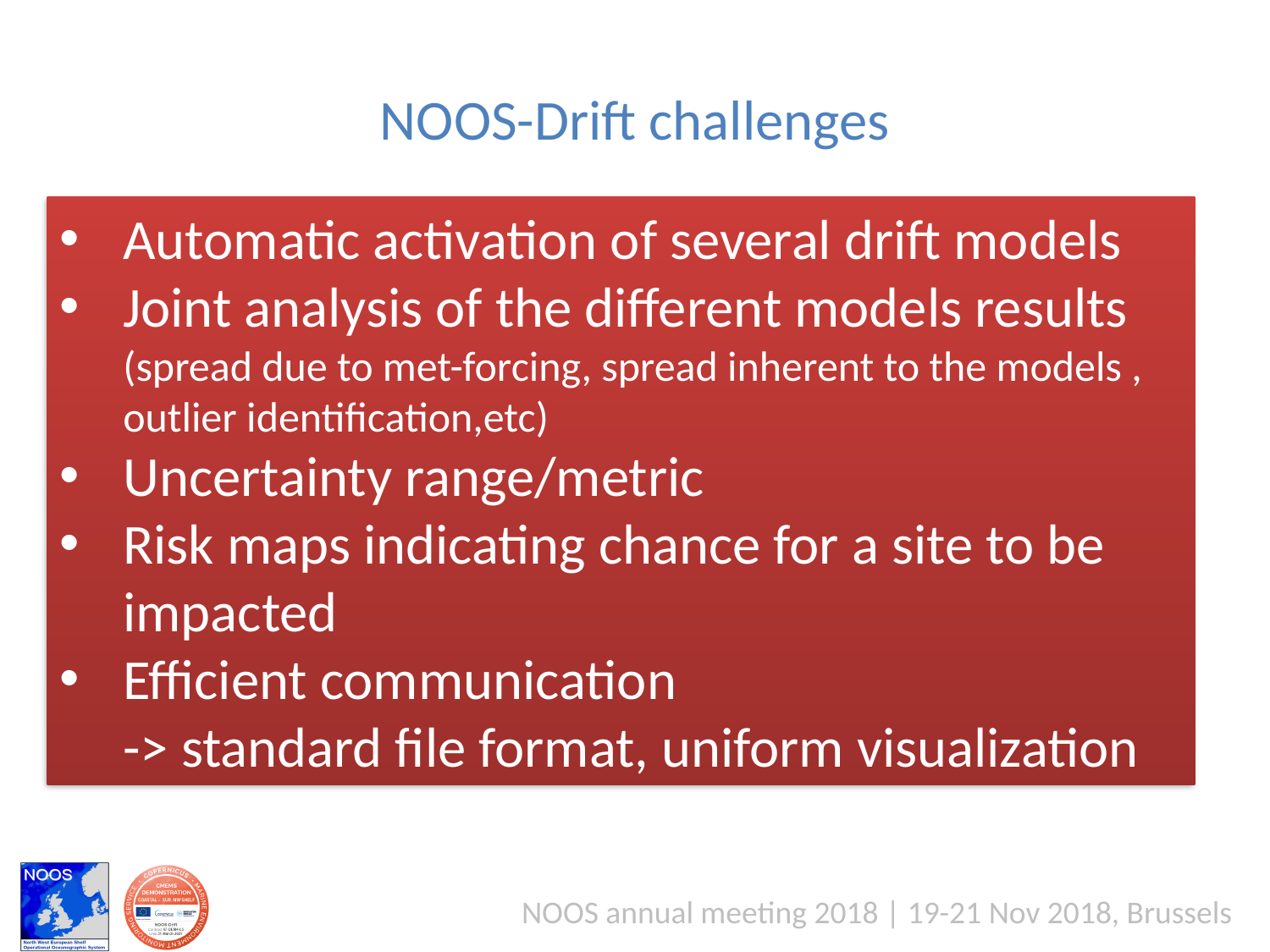

# NOOS-Drift challenges
Automatic activation of several drift models
Joint analysis of the different models results (spread due to met-forcing, spread inherent to the models , outlier identification,etc)
Uncertainty range/metric
Risk maps indicating chance for a site to be impacted
Efficient communication
-> standard file format, uniform visualization